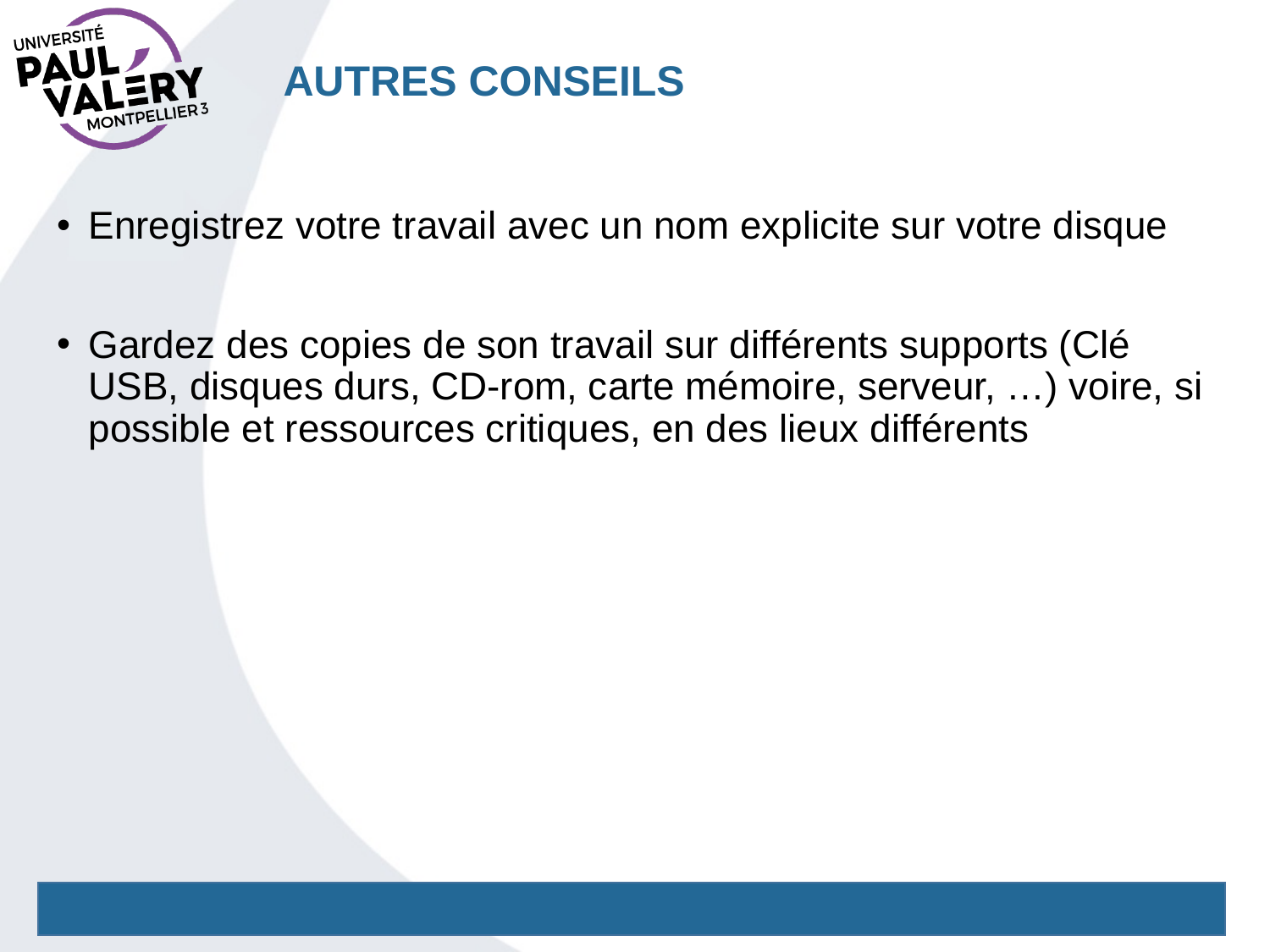

# Autres conseils
Enregistrez votre travail avec un nom explicite sur votre disque

Gardez des copies de son travail sur différents supports (Clé USB, disques durs, CD-rom, carte mémoire, serveur, …) voire, si possible et ressources critiques, en des lieux différents